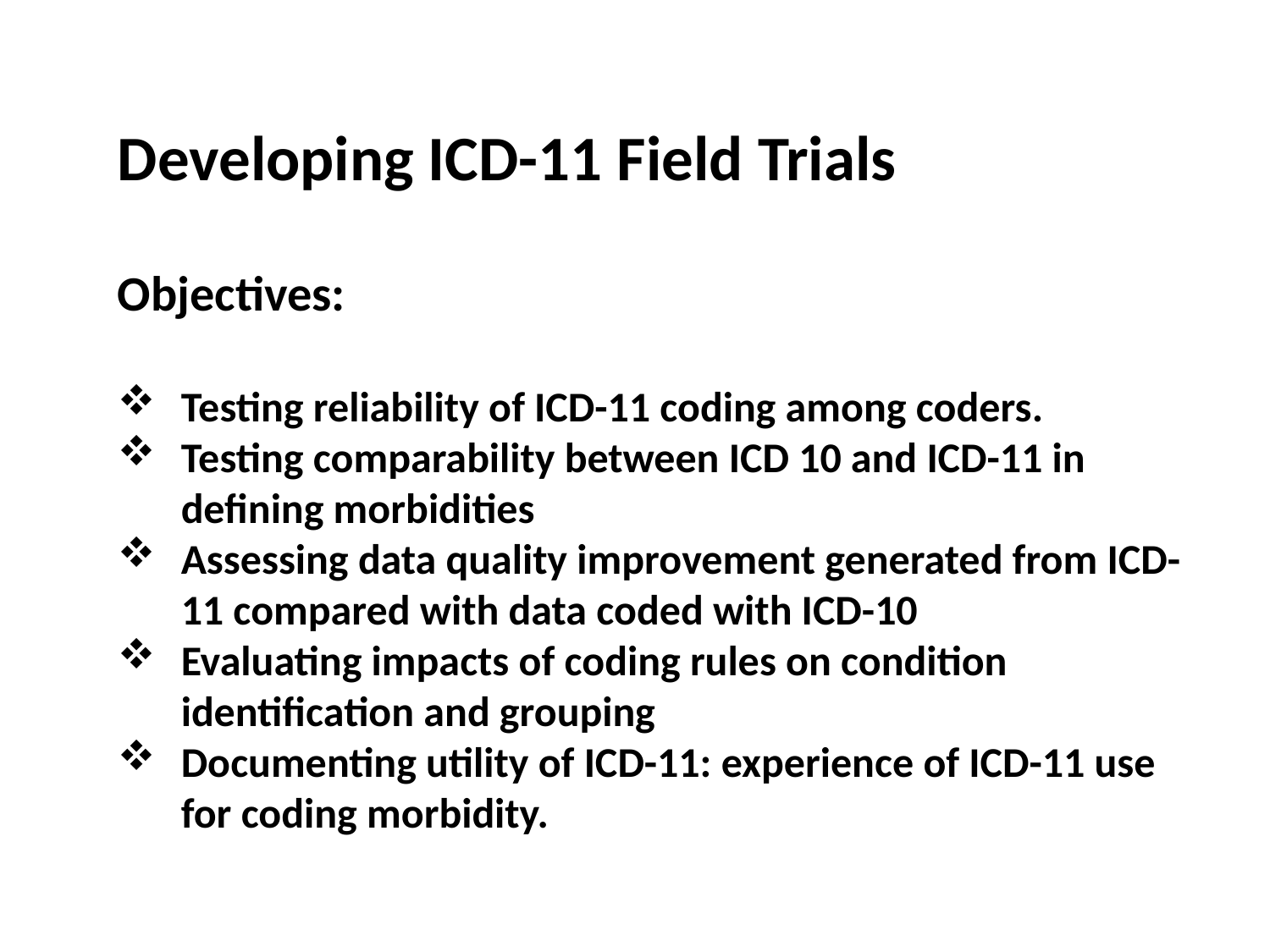

Developing ICD-11 Field Trials

Objectives:

Testing reliability of ICD-11 coding among coders.
Testing comparability between ICD 10 and ICD-11 in defining morbidities
Assessing data quality improvement generated from ICD-11 compared with data coded with ICD-10
Evaluating impacts of coding rules on condition identification and grouping
Documenting utility of ICD-11: experience of ICD-11 use for coding morbidity.